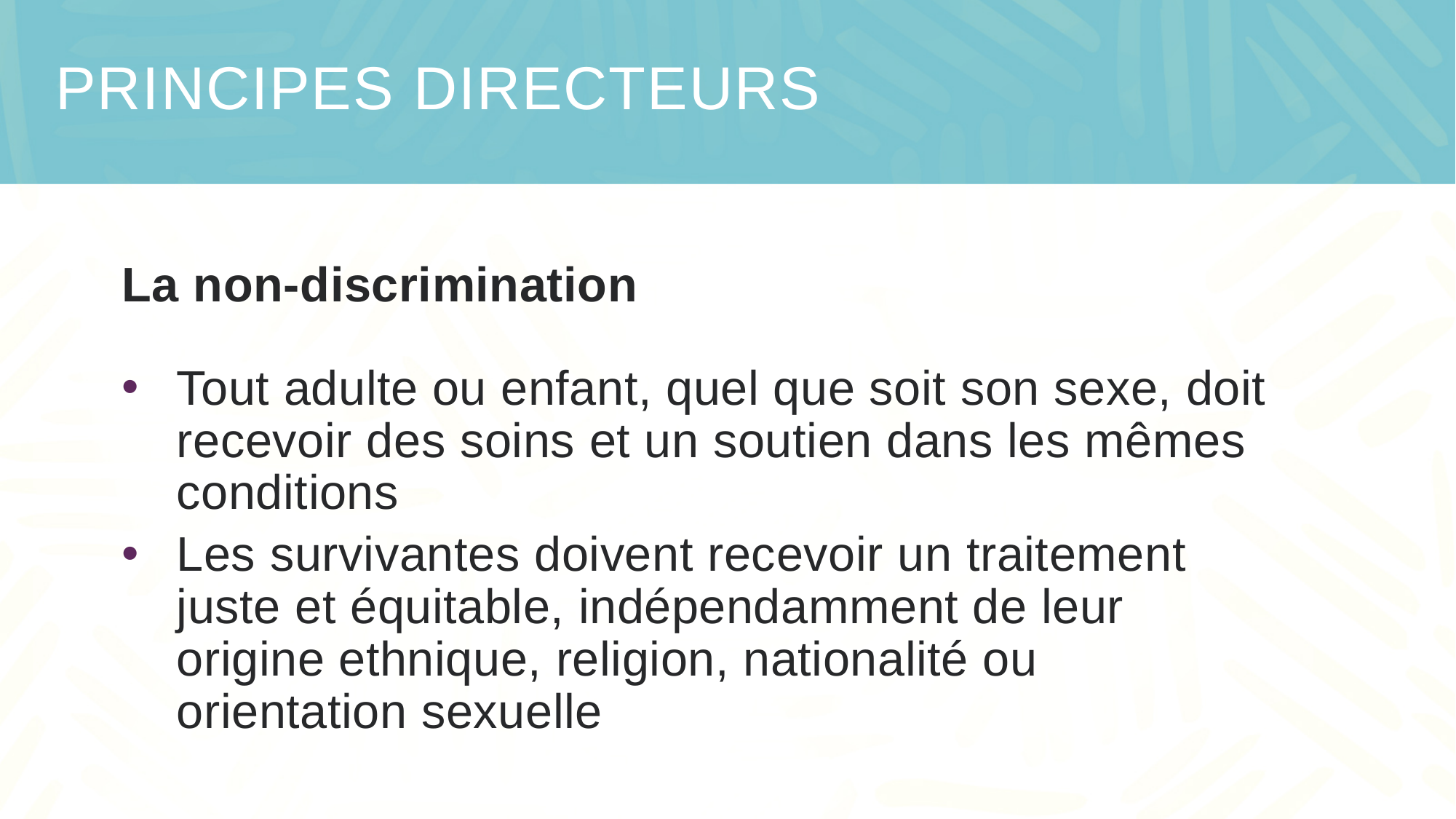

# Principes directeurs
La non-discrimination

Tout adulte ou enfant, quel que soit son sexe, doit recevoir des soins et un soutien dans les mêmes conditions
Les survivantes doivent recevoir un traitement juste et équitable, indépendamment de leur origine ethnique, religion, nationalité ou orientation sexuelle